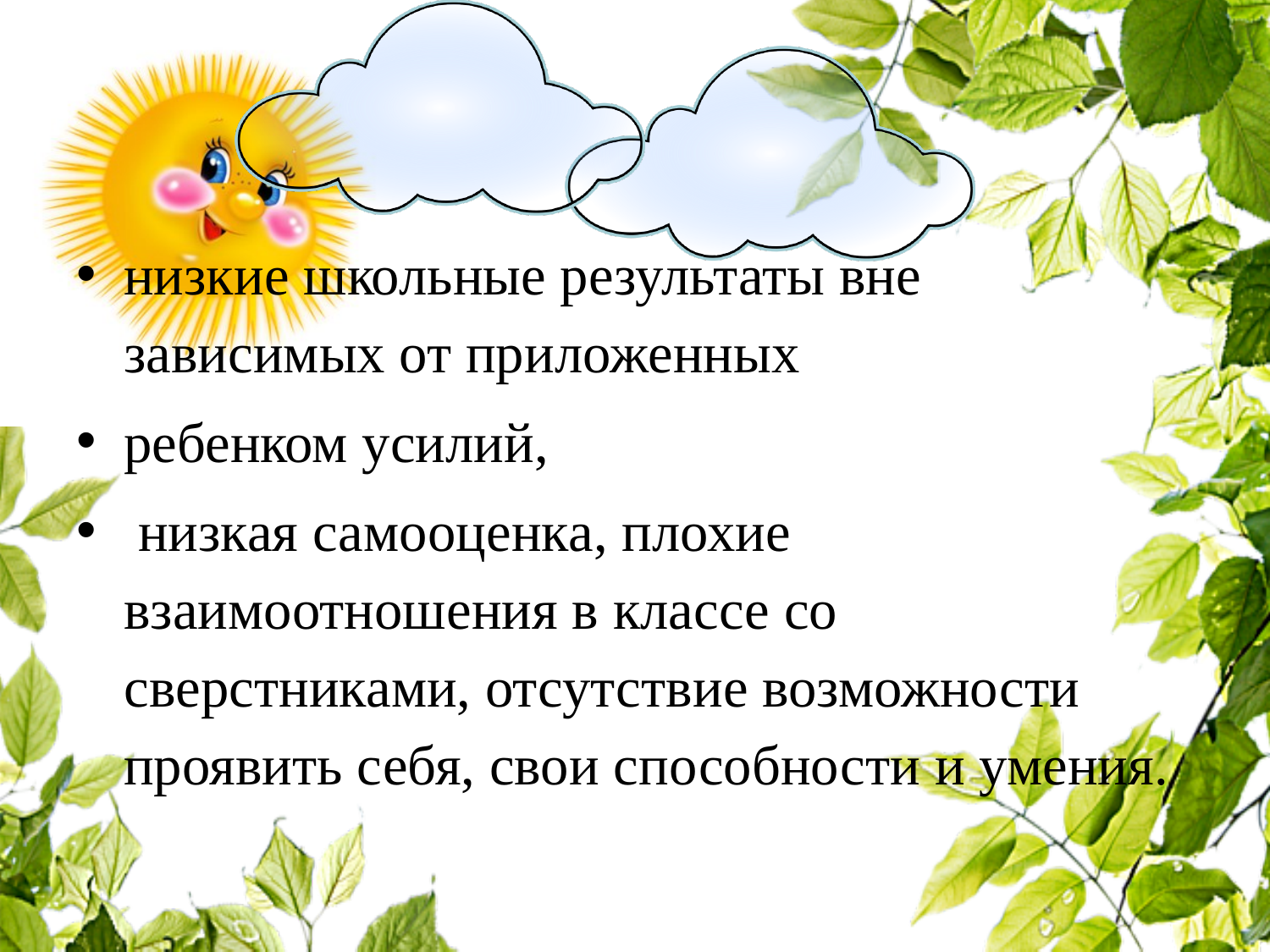

#
низкие школьные результаты вне зависимых от приложенных
ребенком усилий,
 низкая самооценка, плохие взаимоотношения в классе со сверстниками, отсутствие возможности проявить себя, свои способности и умения.